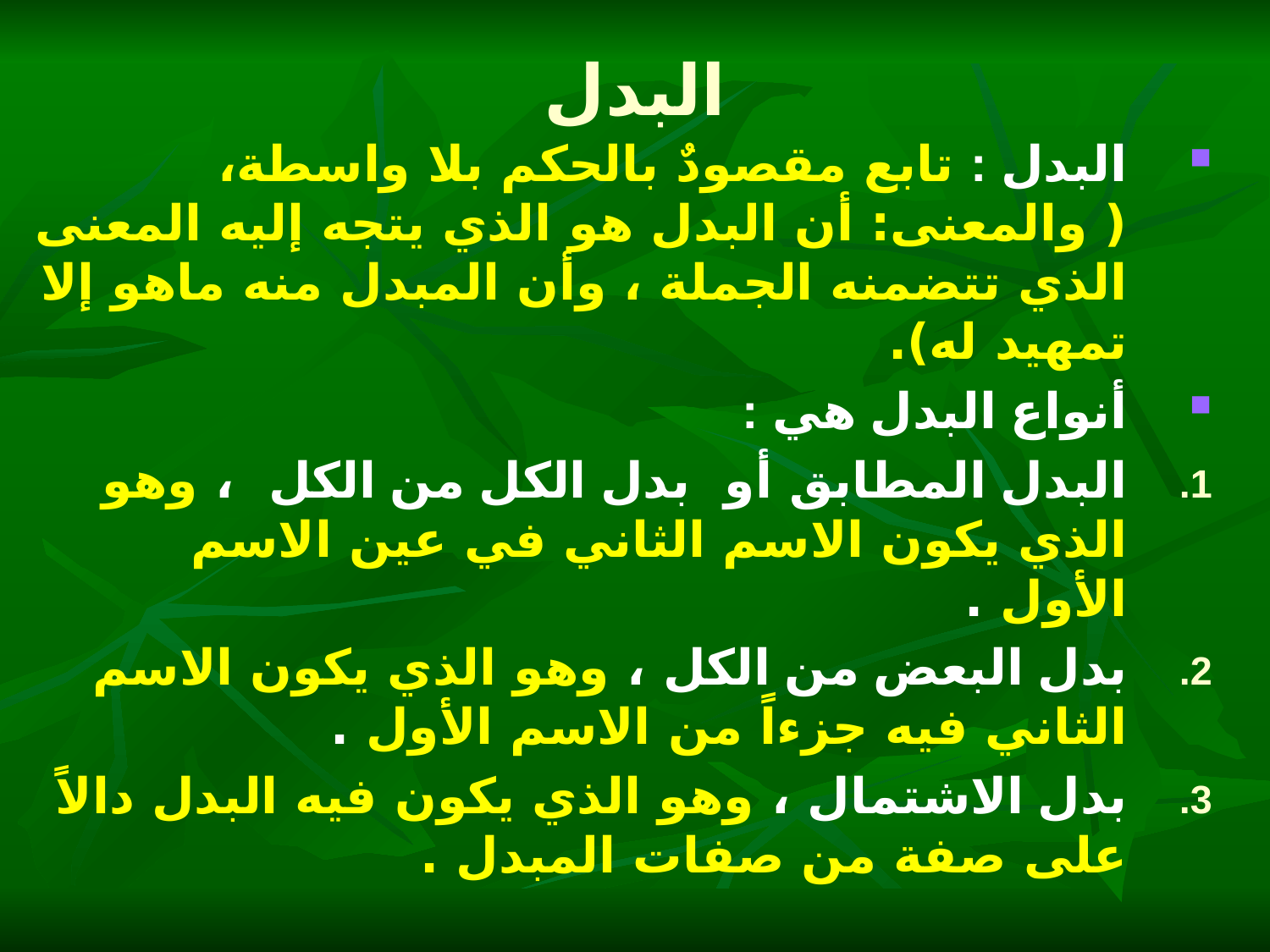

# البدل
البدل : تابع مقصودٌ بالحكم بلا واسطة، ( والمعنى: أن البدل هو الذي يتجه إليه المعنى الذي تتضمنه الجملة ، وأن المبدل منه ماهو إلا تمهيد له).
أنواع البدل هي :
البدل المطابق أو  بدل الكل من الكل  ، وهو الذي يكون الاسم الثاني في عين الاسم الأول .
بدل البعض من الكل ، وهو الذي يكون الاسم الثاني فيه جزءاً من الاسم الأول .
بدل الاشتمال ، وهو الذي يكون فيه البدل دالاً على صفة من صفات المبدل .